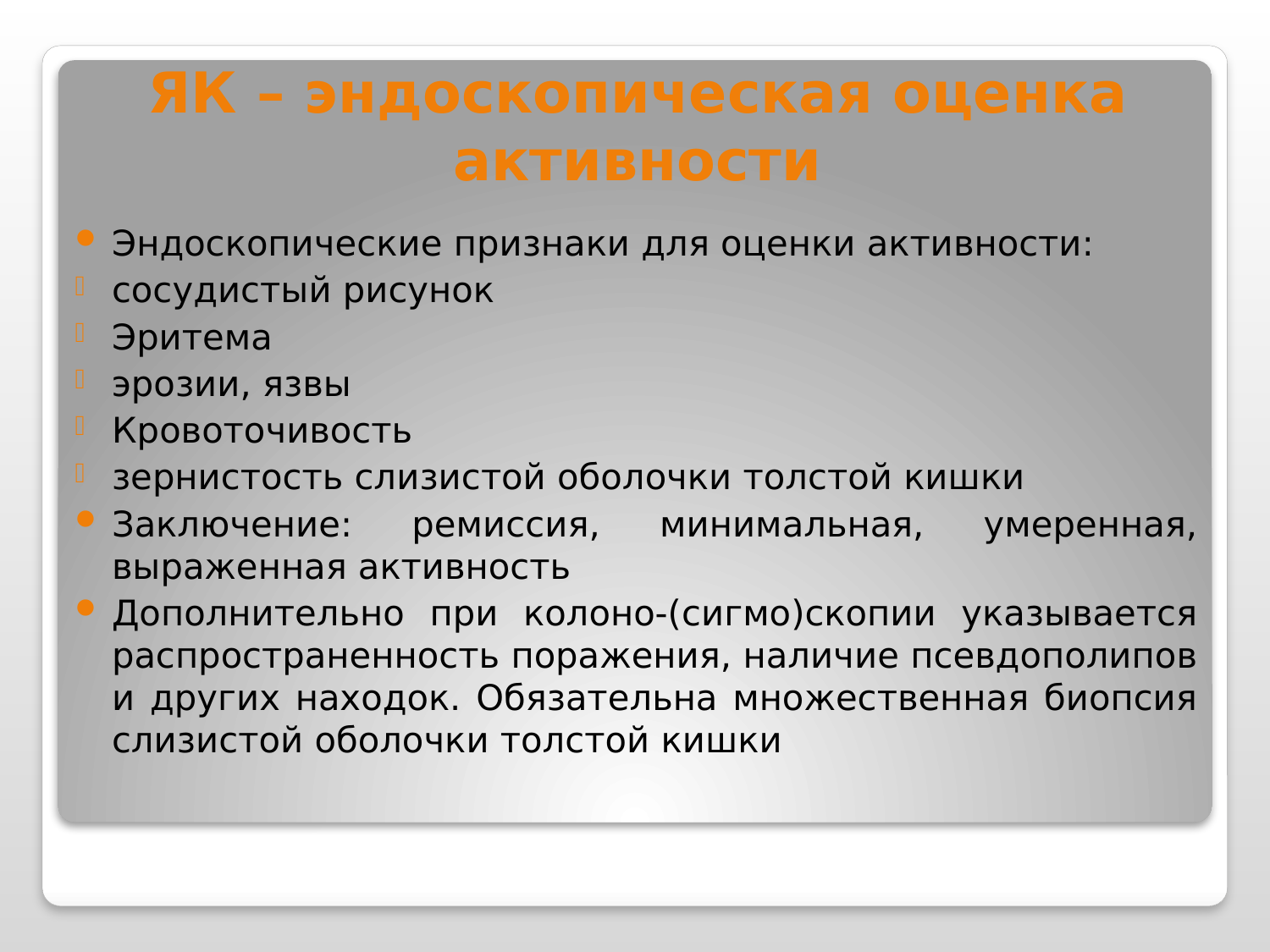

# ЯК – эндоскопическая оценка активности
Эндоскопические признаки для оценки активности:
сосудистый рисунок
Эритема
эрозии, язвы
Кровоточивость
зернистость слизистой оболочки толстой кишки
Заключение: ремиссия, минимальная, умеренная, выраженная активность
Дополнительно при колоно-(сигмо)скопии указывается распространенность поражения, наличие псевдополипов и других находок. Обязательна множественная биопсия слизистой оболочки толстой кишки